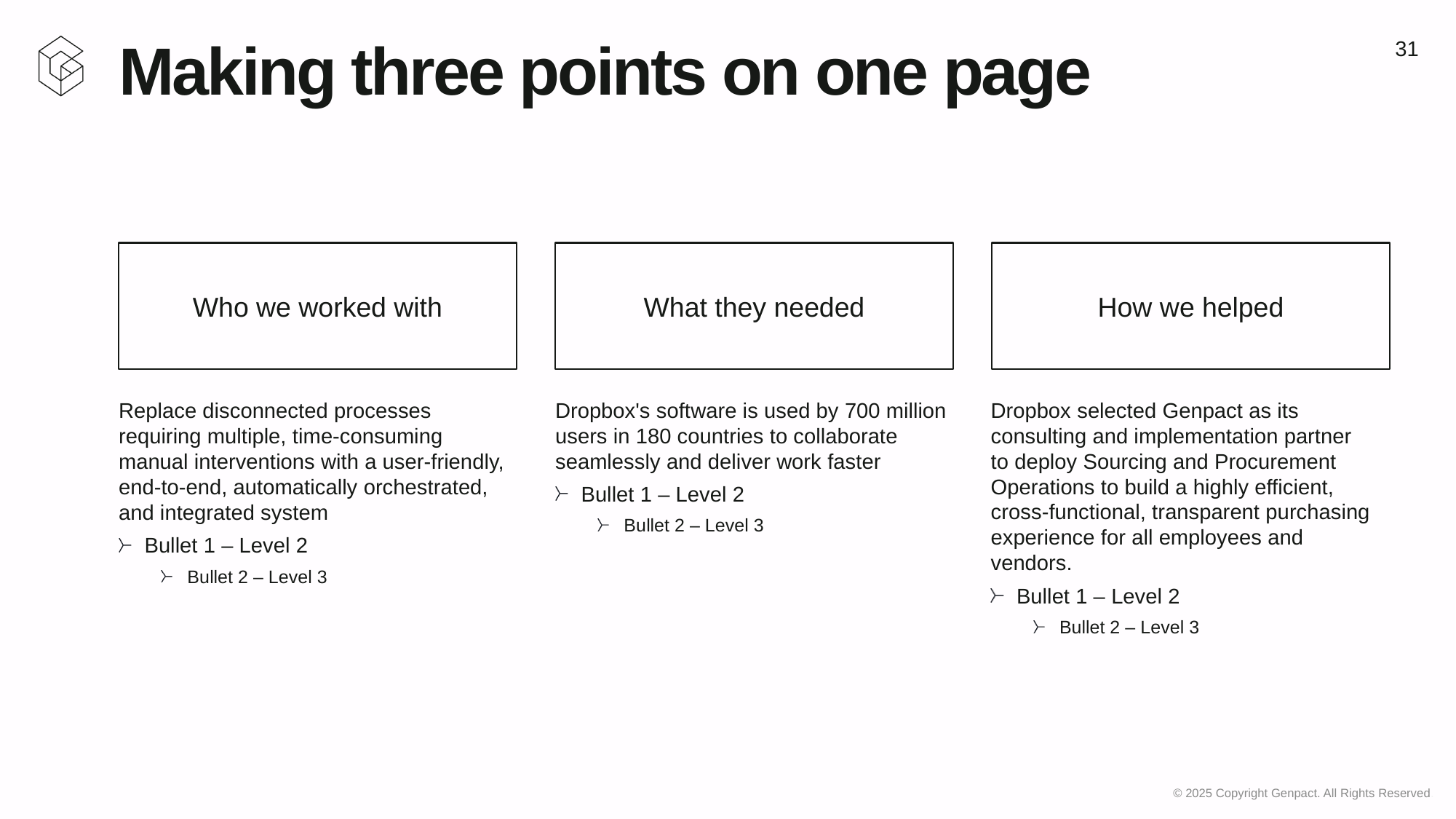

# Making three points on one page
Who we worked with
What they needed
How we helped
Replace disconnected processes requiring multiple, time-consuming manual interventions with a user-friendly, end-to-end, automatically orchestrated, and integrated system
Bullet 1 – Level 2
Bullet 2 – Level 3

Dropbox's software is used by 700 million users in 180 countries to collaborate seamlessly and deliver work faster
Bullet 1 – Level 2
Bullet 2 – Level 3

Dropbox selected Genpact as its consulting and implementation partner
to deploy Sourcing and Procurement Operations to build a highly efficient, cross-functional, transparent purchasing experience for all employees and vendors.
Bullet 1 – Level 2
Bullet 2 – Level 3